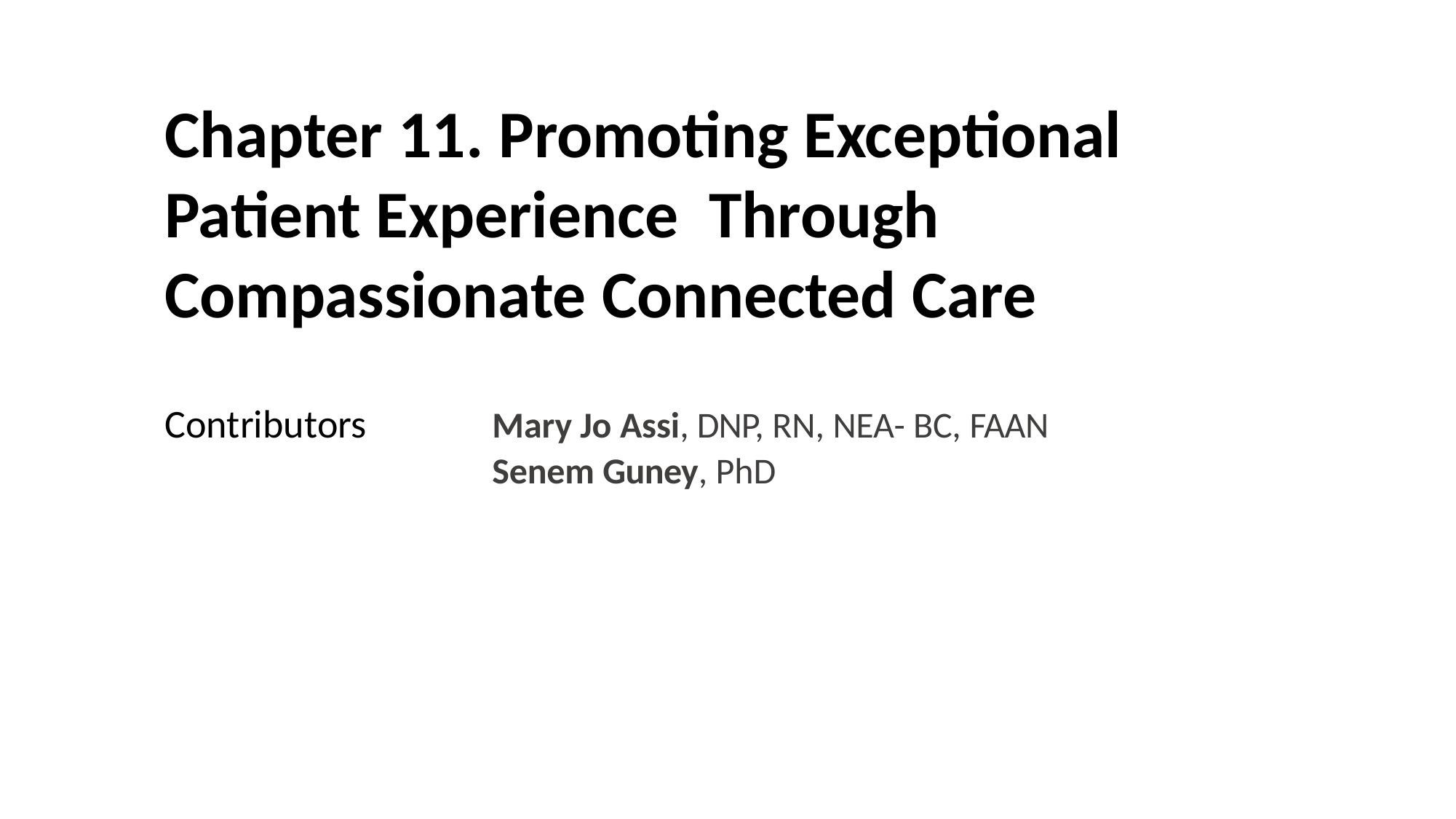

# Chapter 11. Promoting Exceptional Patient Experience  Through Compassionate Connected Care Contributors		Mary Jo Assi, DNP, RN, NEA- BC, FAAN Senem Guney, PhD